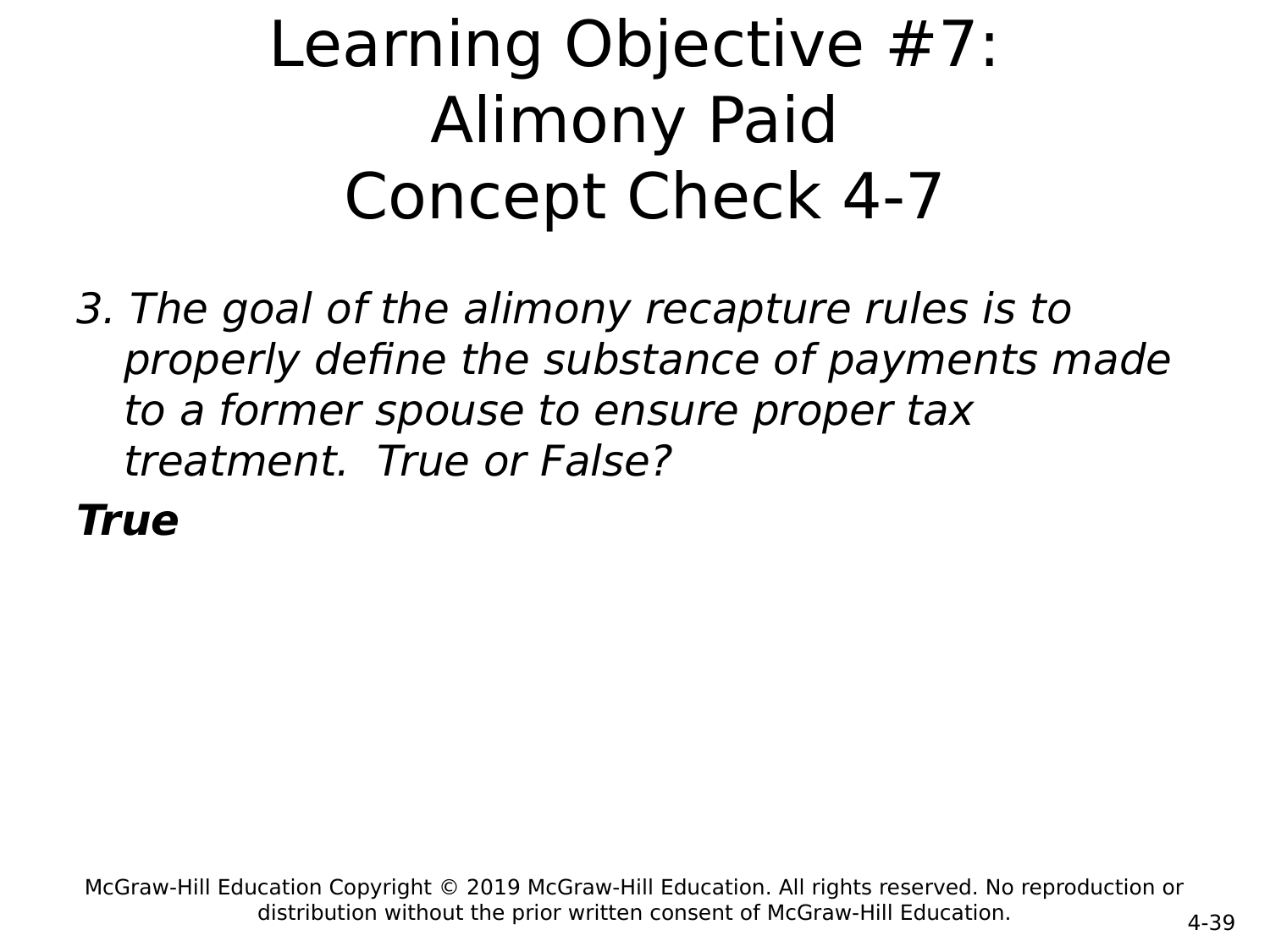

# Learning Objective #7: Alimony Paid Concept Check 4-7
3. The goal of the alimony recapture rules is to properly define the substance of payments made to a former spouse to ensure proper tax treatment.  True or False?
True
McGraw-Hill Education Copyright © 2019 McGraw-Hill Education. All rights reserved. No reproduction or distribution without the prior written consent of McGraw-Hill Education.
4-39